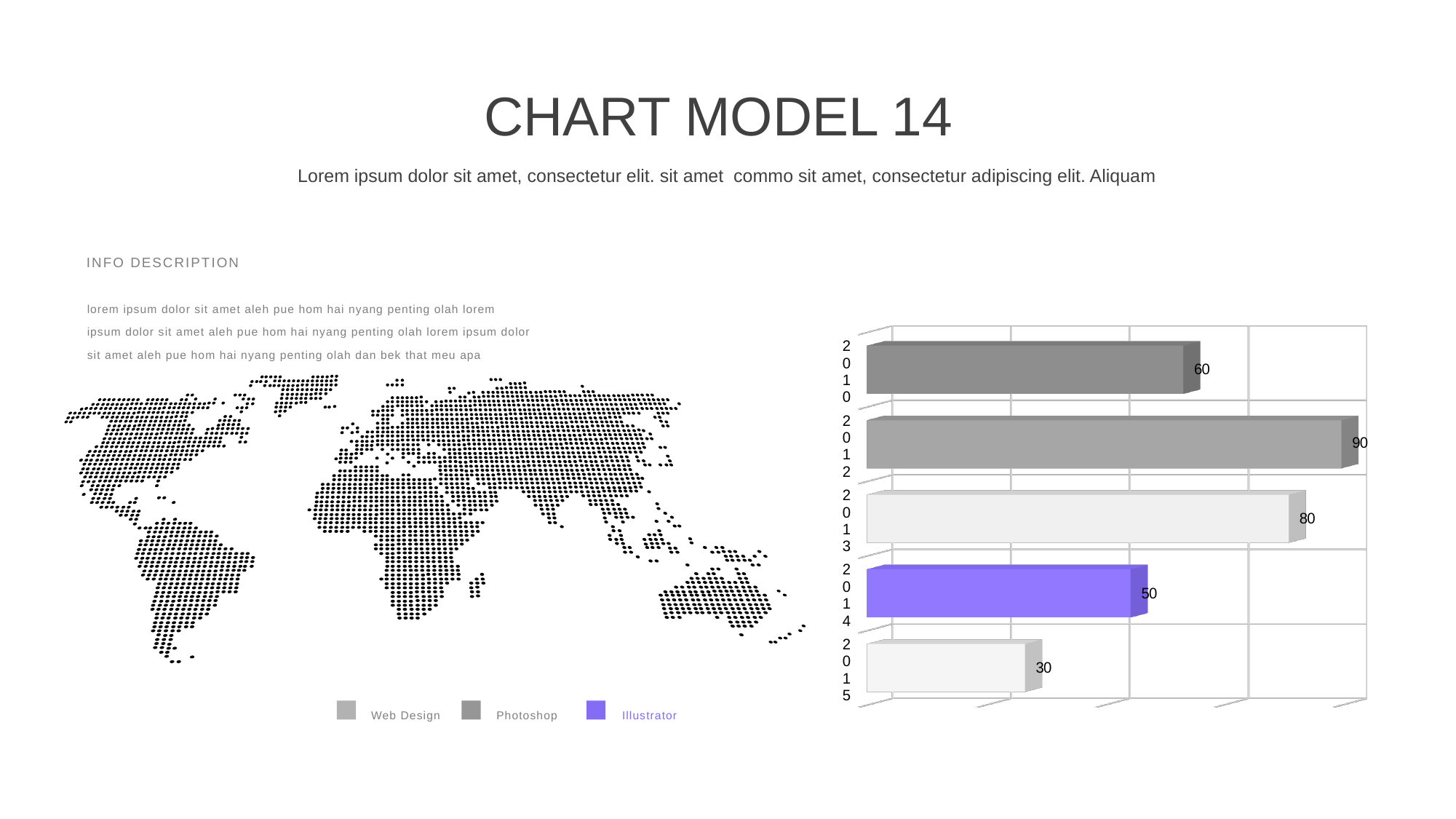

CHART MODEL 14
Lorem ipsum dolor sit amet, consectetur elit. sit amet  commo sit amet, consectetur adipiscing elit. Aliquam
Info Description
lorem ipsum dolor sit amet aleh pue hom hai nyang penting olah lorem ipsum dolor sit amet aleh pue hom hai nyang penting olah lorem ipsum dolor sit amet aleh pue hom hai nyang penting olah dan bek that meu apa

[unsupported chart]

Web Design
Photoshop
Illustrator